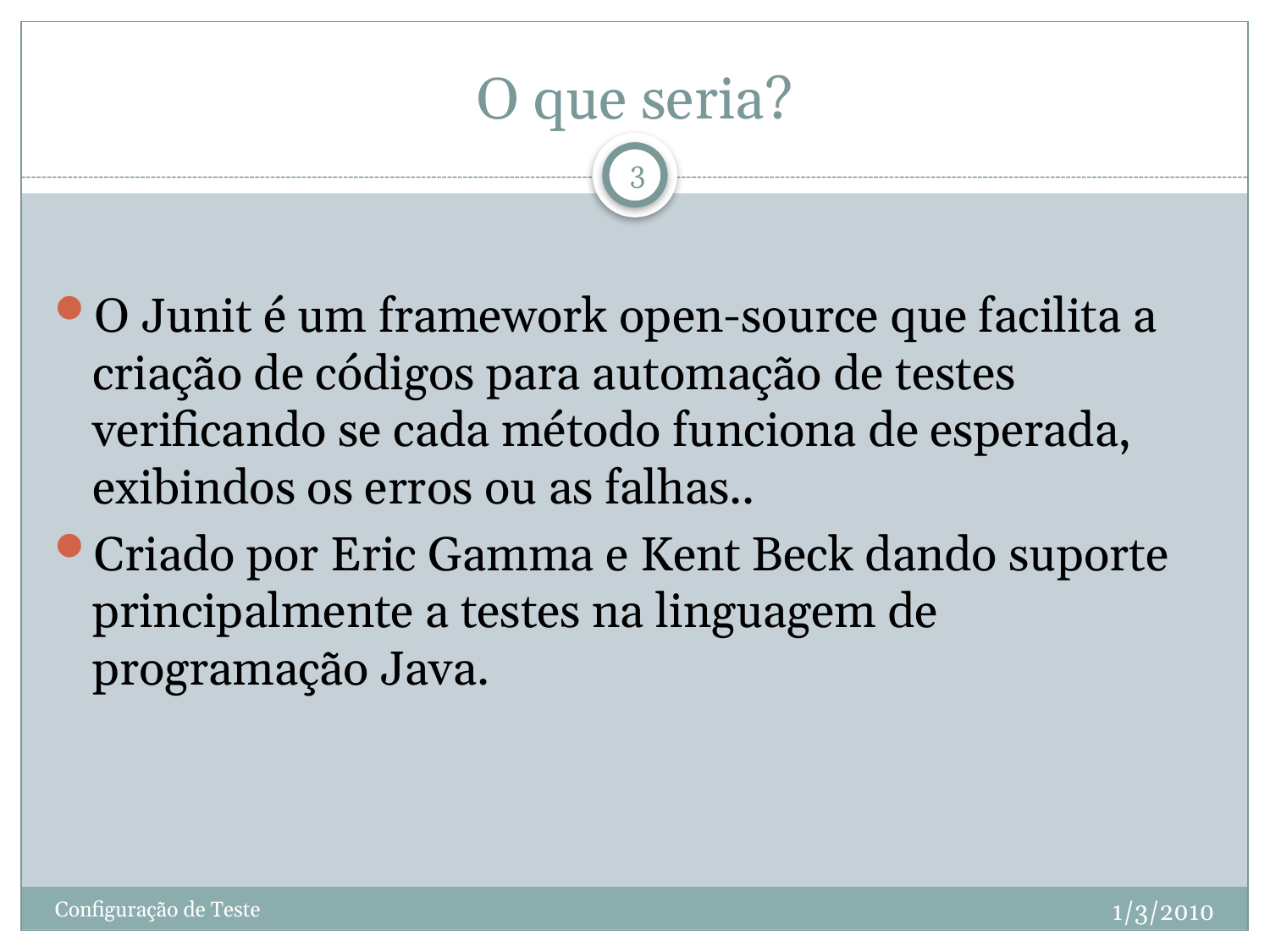

# O que seria?
3

O Junit é um framework open-source que facilita a criação de códigos para automação de testes verificando se cada método funciona de esperada, exibindos os erros ou as falhas..
Criado por Eric Gamma e Kent Beck dando suporte principalmente a testes na linguagem de programação Java.
1/3/2010
Configuração de Teste